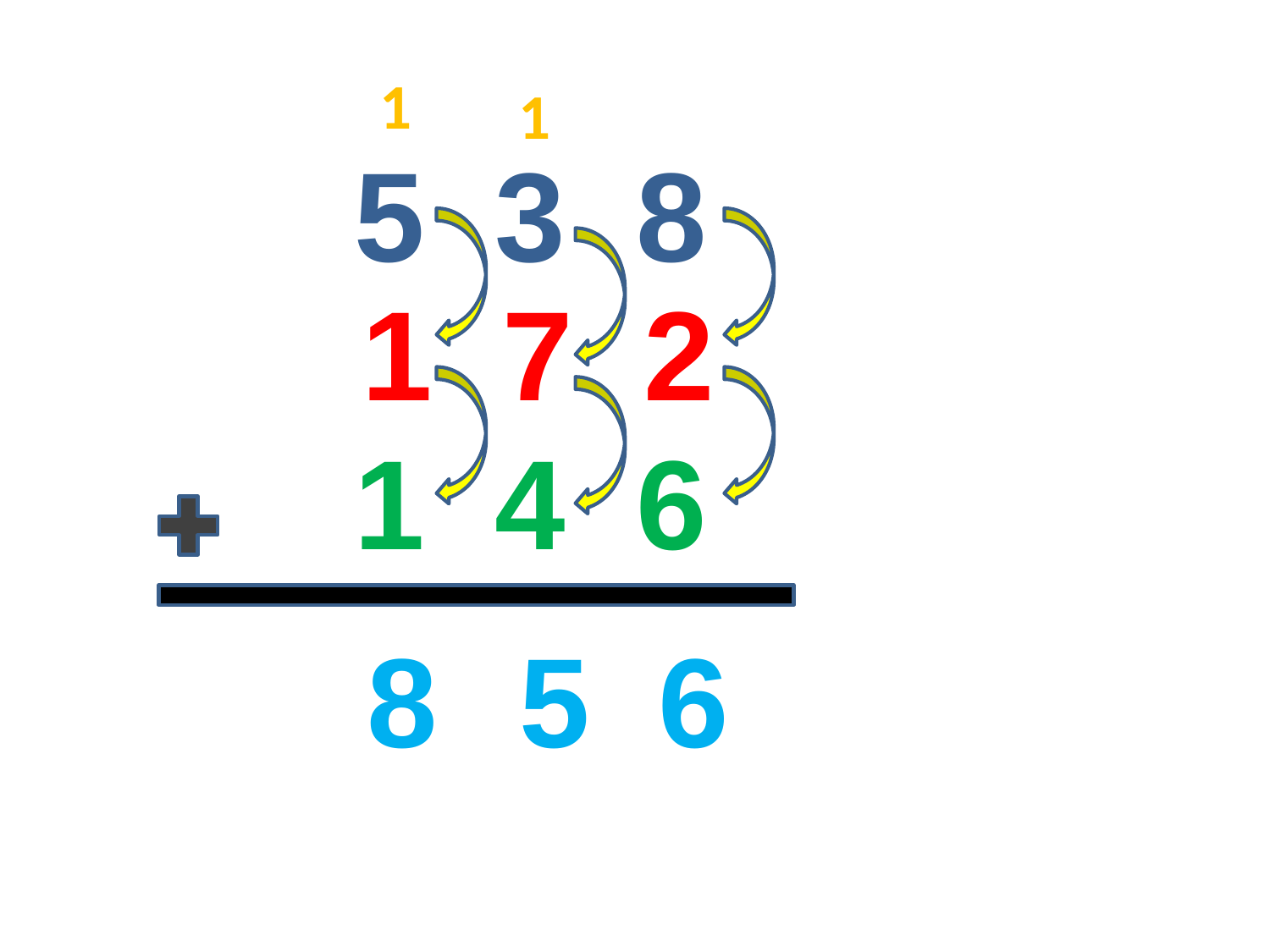

1
1
5  3  8

 1  7  2

1  4  6

8
5
6